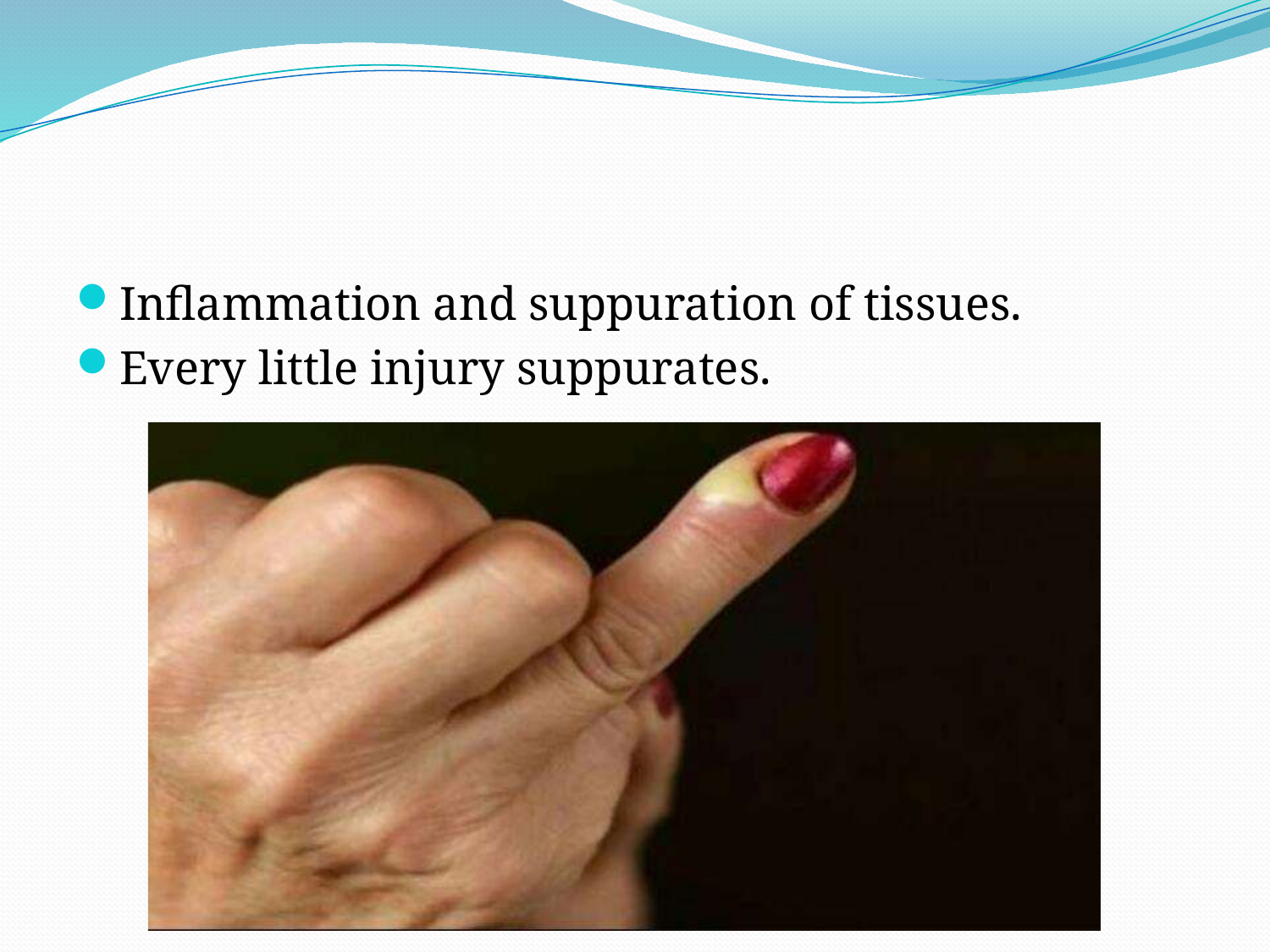

Inflammation and suppuration of tissues.
Every little injury suppurates.